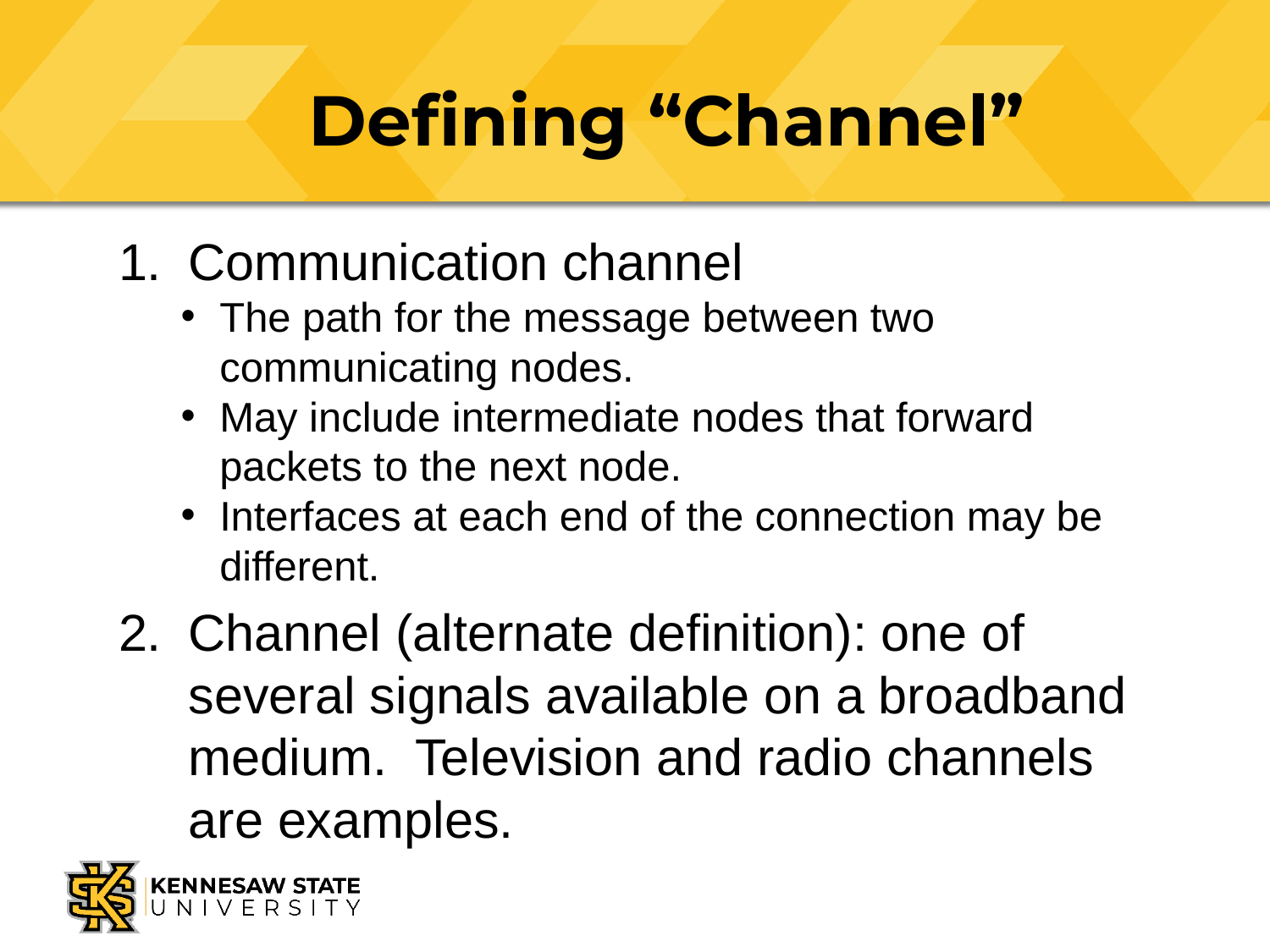

# Defining “Channel”
Communication channel
The path for the message between two communicating nodes.
May include intermediate nodes that forward packets to the next node.
Interfaces at each end of the connection may be different.
Channel (alternate definition): one of several signals available on a broadband medium.  Television and radio channels are examples.